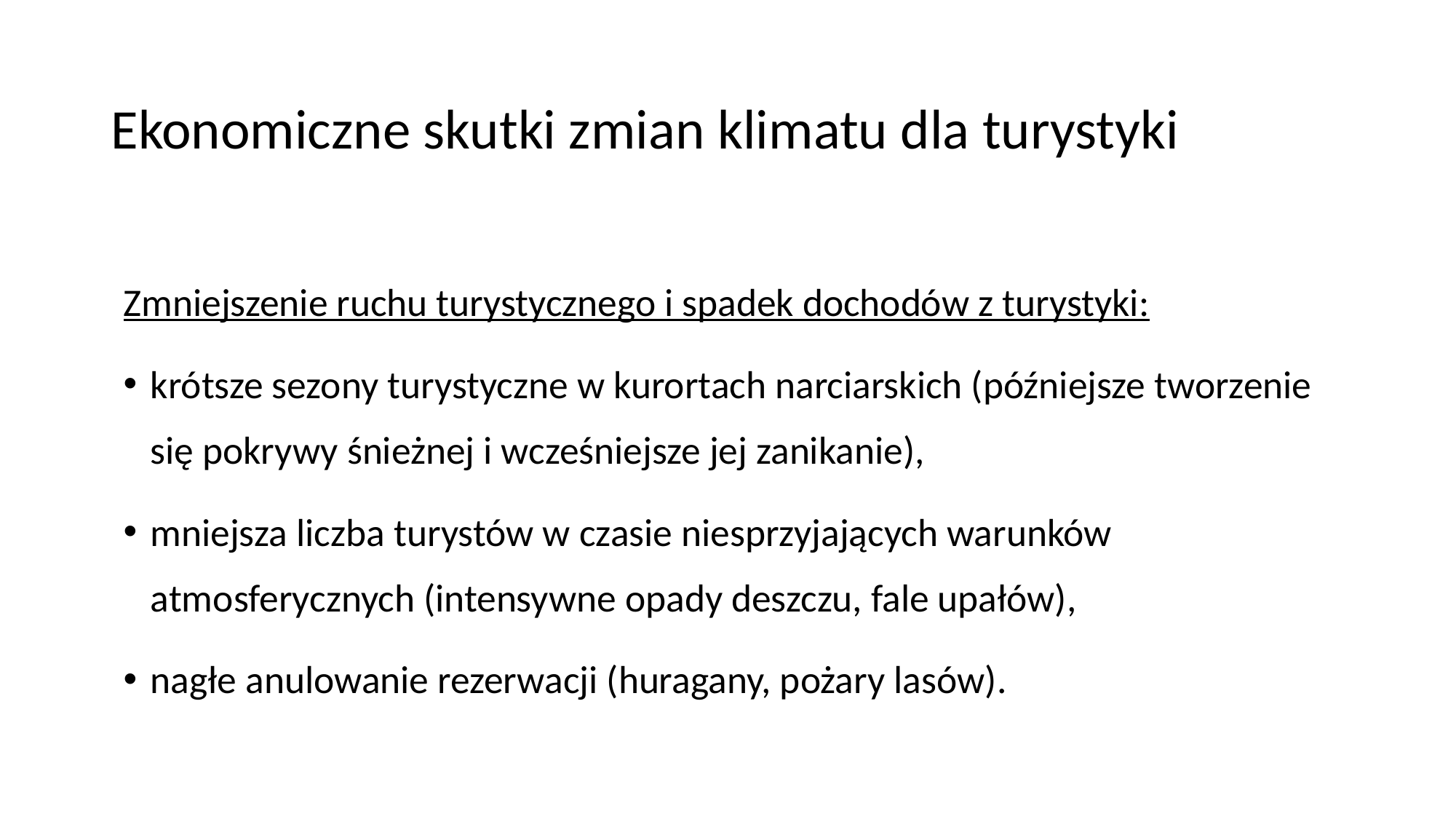

# Ekonomiczne skutki zmian klimatu dla turystyki
Zmniejszenie ruchu turystycznego i spadek dochodów z turystyki:
krótsze sezony turystyczne w kurortach narciarskich (późniejsze tworzenie się pokrywy śnieżnej i wcześniejsze jej zanikanie),
mniejsza liczba turystów w czasie niesprzyjających warunków atmosferycznych (intensywne opady deszczu, fale upałów),
nagłe anulowanie rezerwacji (huragany, pożary lasów).